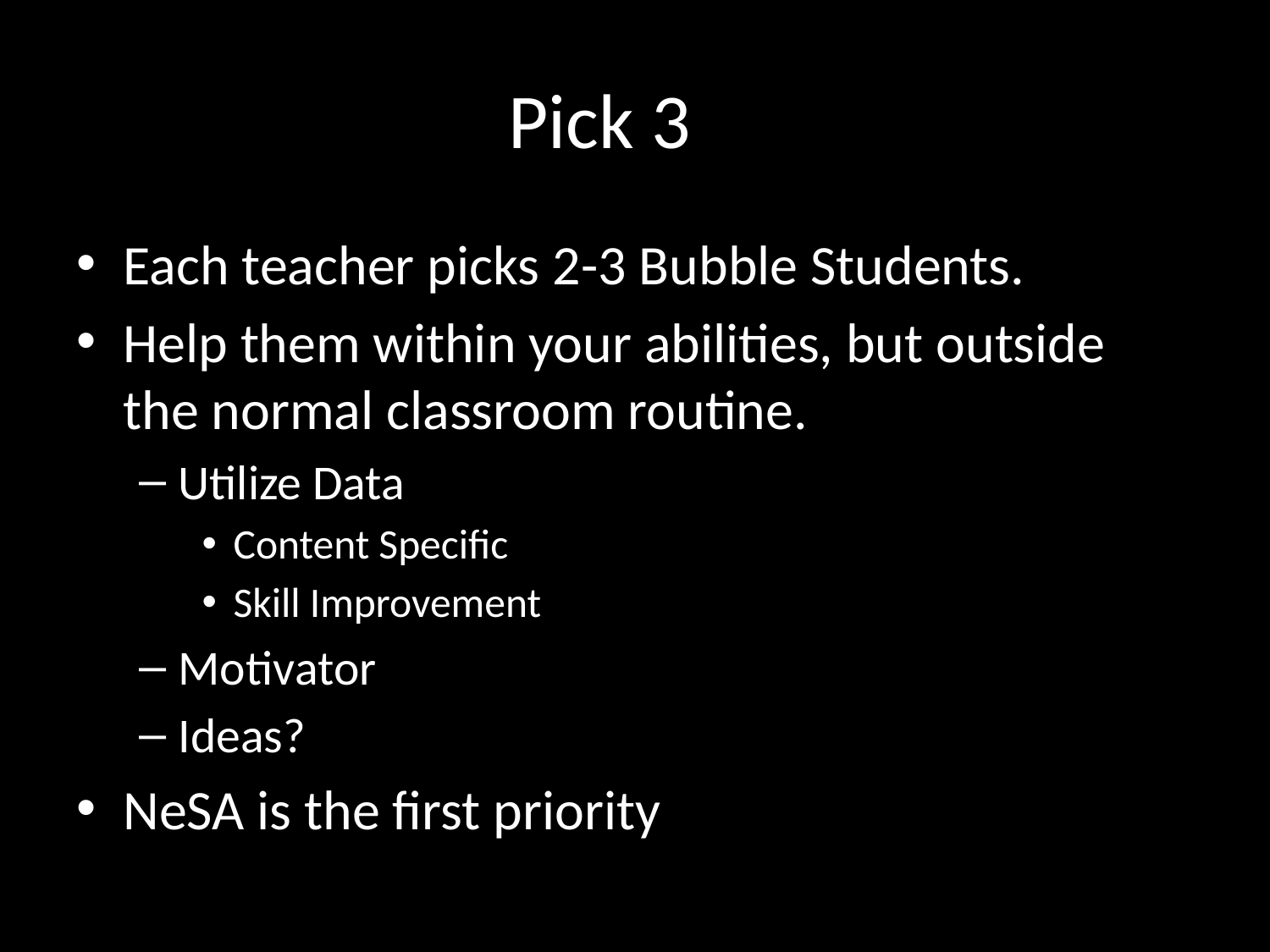

# Pick 3
Each teacher picks 2-3 Bubble Students.
Help them within your abilities, but outside the normal classroom routine.
Utilize Data
Content Specific
Skill Improvement
Motivator
Ideas?
NeSA is the first priority